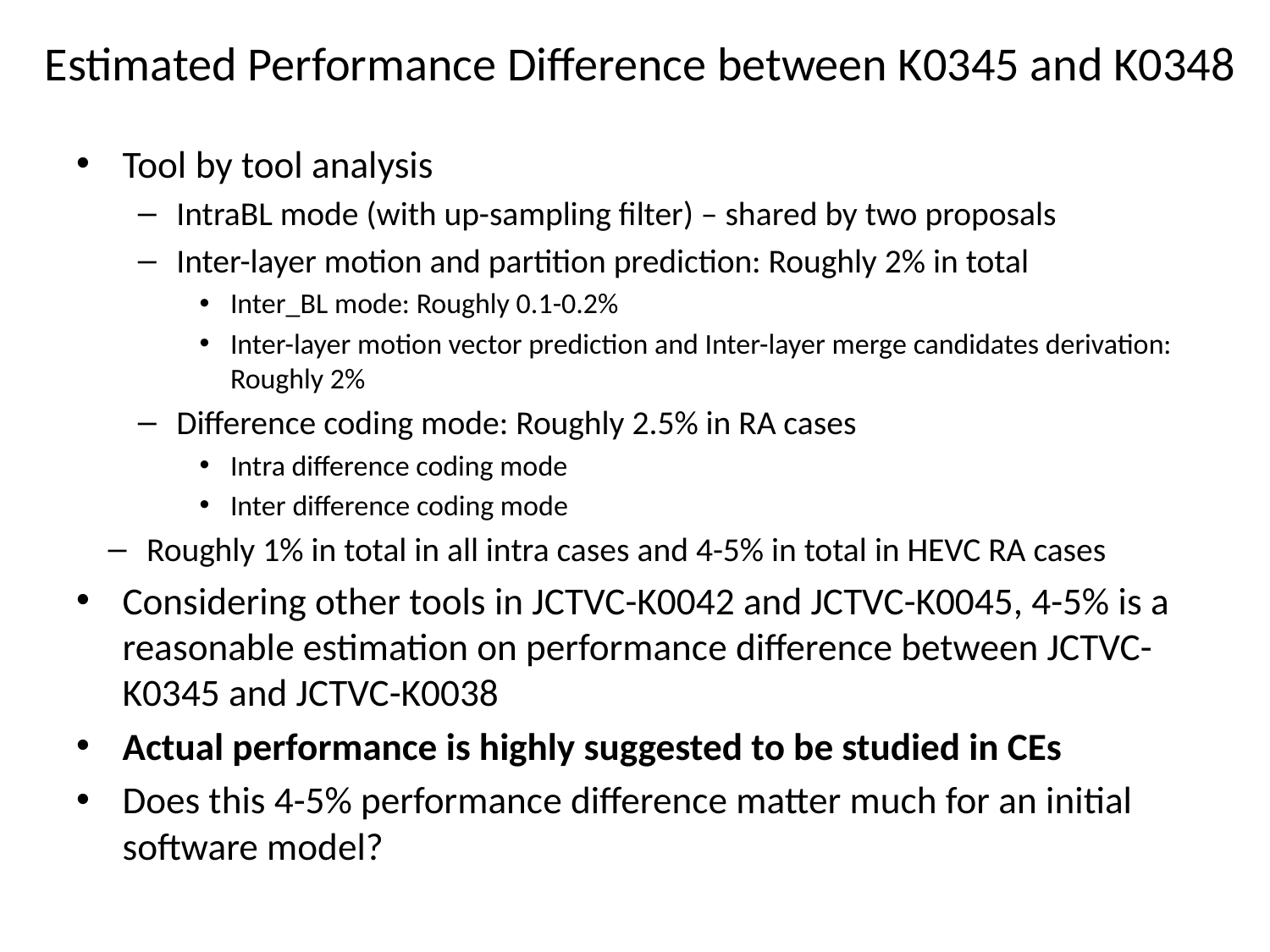

# Estimated Performance Difference between K0345 and K0348
Tool by tool analysis
IntraBL mode (with up-sampling filter) – shared by two proposals
Inter-layer motion and partition prediction: Roughly 2% in total
Inter_BL mode: Roughly 0.1-0.2%
Inter-layer motion vector prediction and Inter-layer merge candidates derivation: Roughly 2%
Difference coding mode: Roughly 2.5% in RA cases
Intra difference coding mode
Inter difference coding mode
Roughly 1% in total in all intra cases and 4-5% in total in HEVC RA cases
Considering other tools in JCTVC-K0042 and JCTVC-K0045, 4-5% is a reasonable estimation on performance difference between JCTVC-K0345 and JCTVC-K0038
Actual performance is highly suggested to be studied in CEs
Does this 4-5% performance difference matter much for an initial software model?